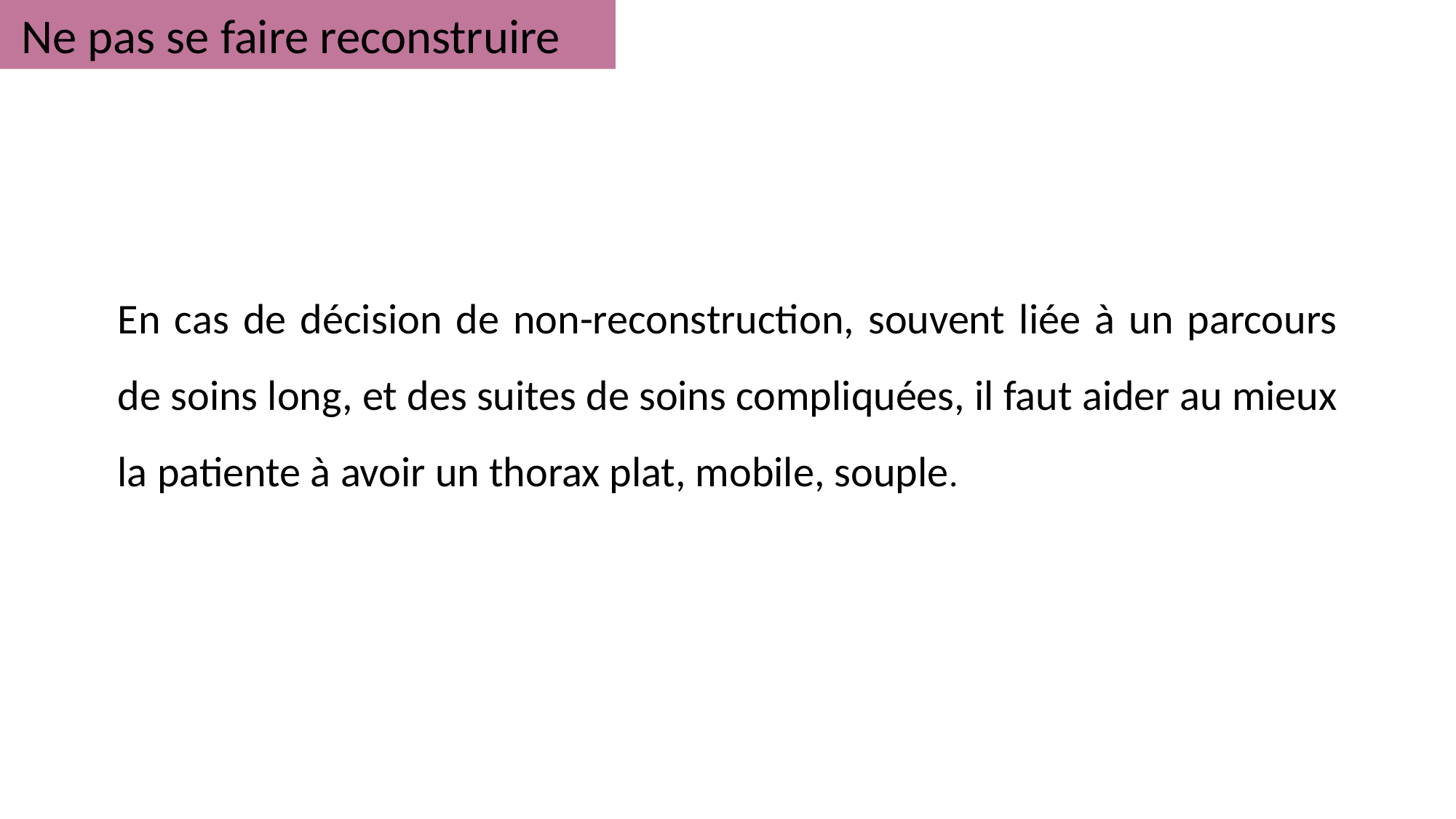

Ne pas se faire reconstruire
En cas de décision de non-reconstruction, souvent liée à un parcours de soins long, et des suites de soins compliquées, il faut aider au mieux la patiente à avoir un thorax plat, mobile, souple.